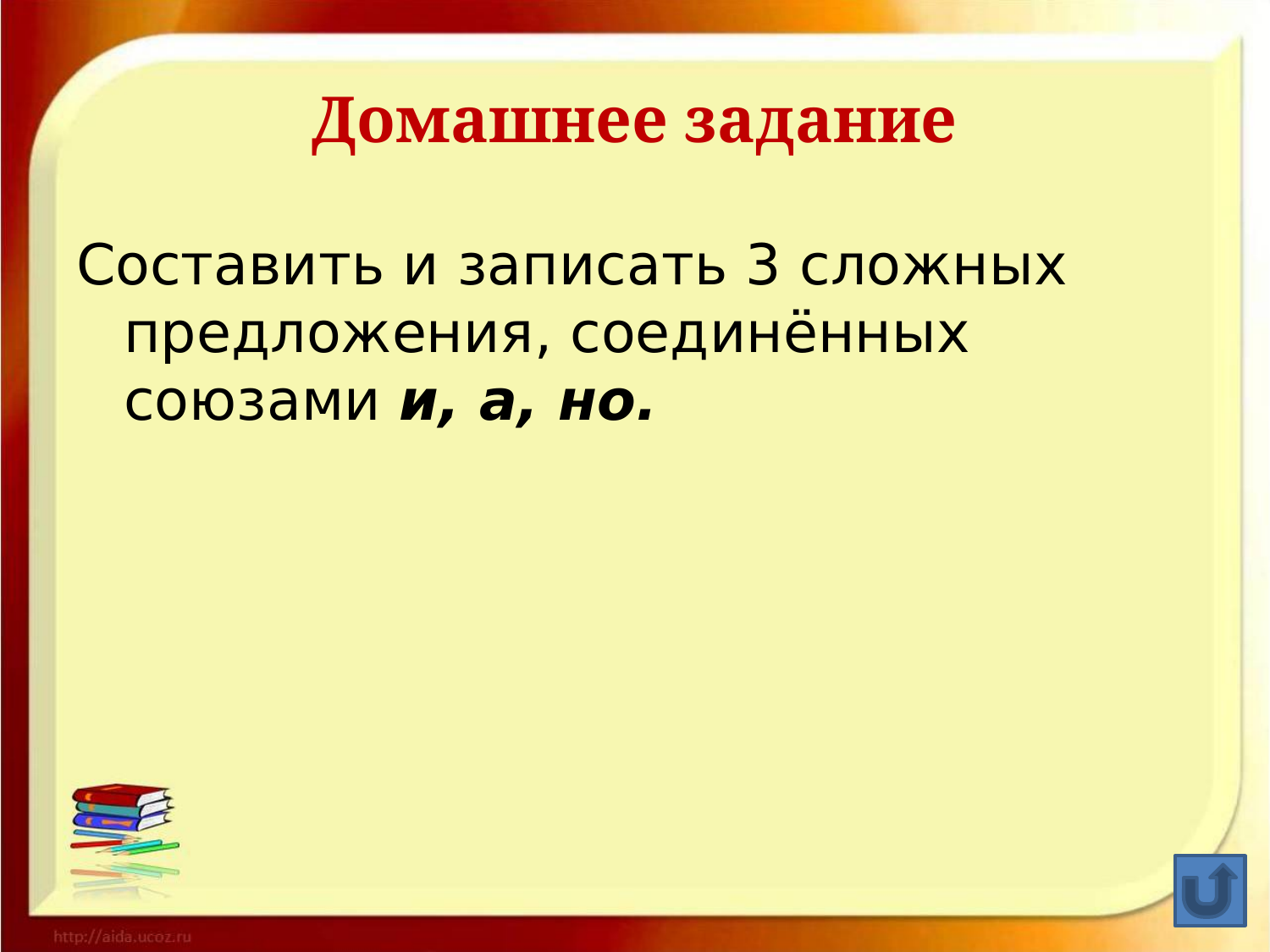

# Домашнее задание
Составить и записать 3 сложных предложения, соединённых союзами и, а, но.